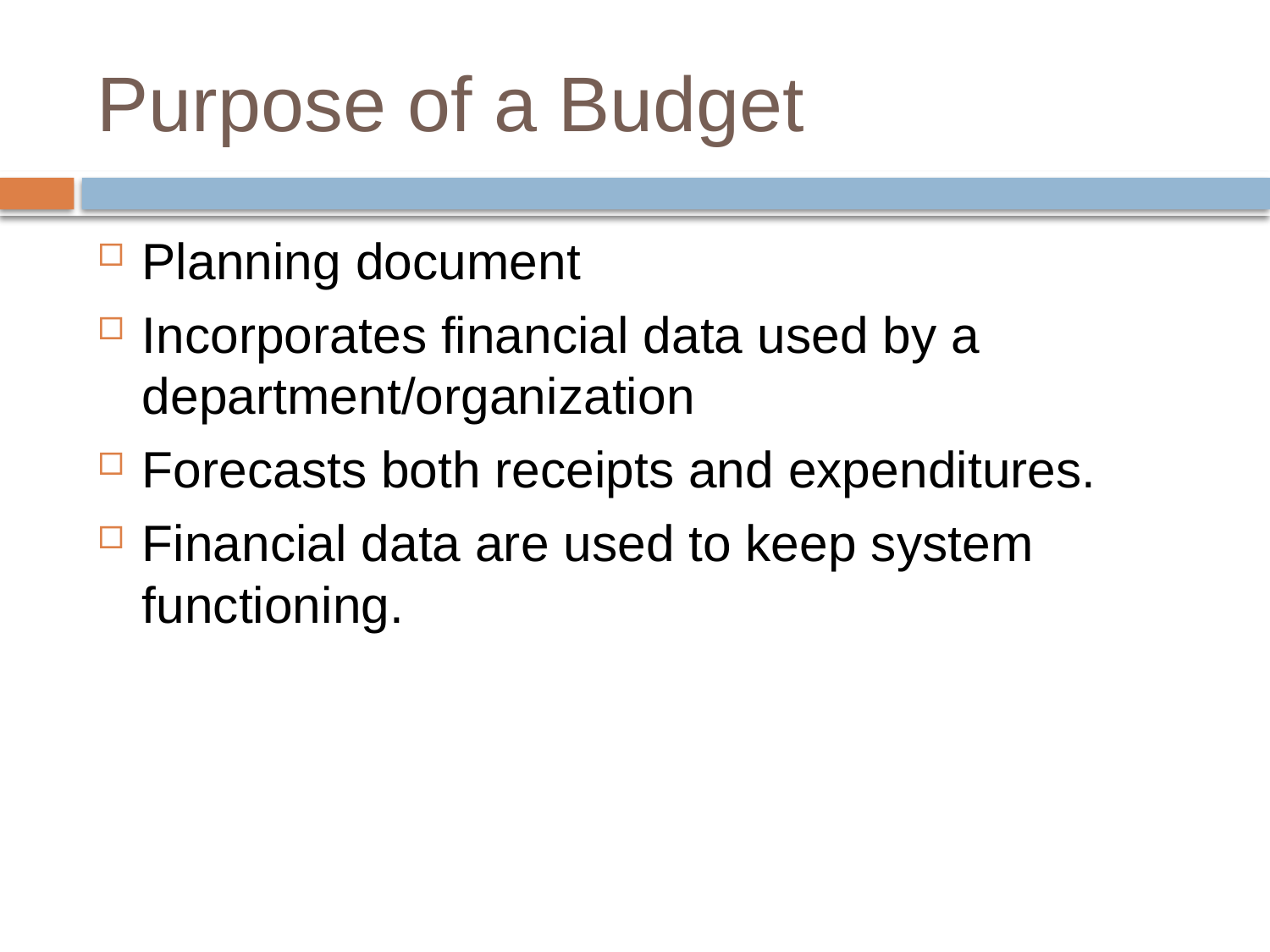

# Purpose of a Budget
Planning document
Incorporates financial data used by a department/organization
Forecasts both receipts and expenditures.
Financial data are used to keep system functioning.